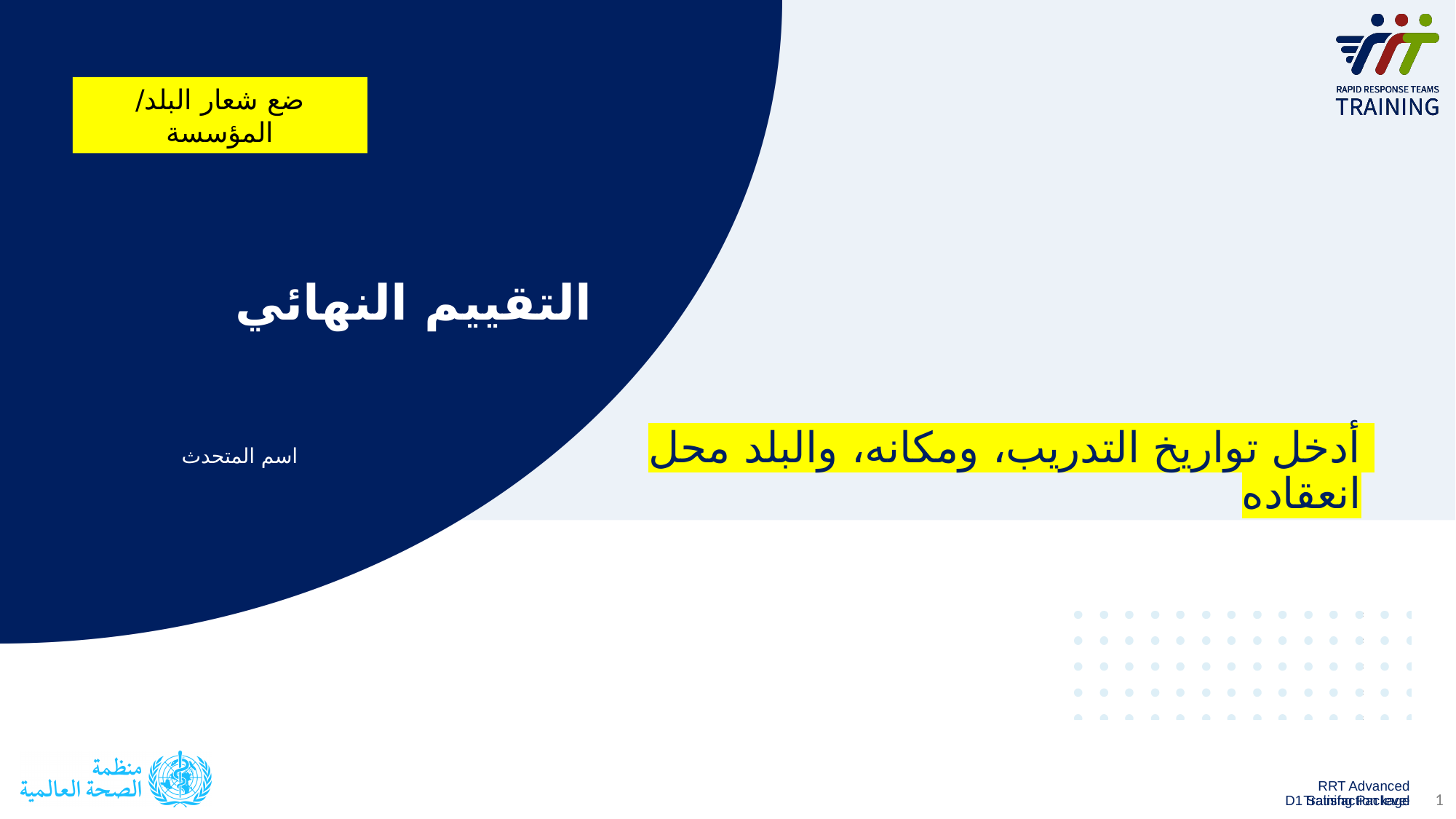

ضع شعار البلد/ المؤسسة
# التقييم النهائي
اسم المتحدث
أدخل تواريخ التدريب، ومكانه، والبلد محل انعقاده